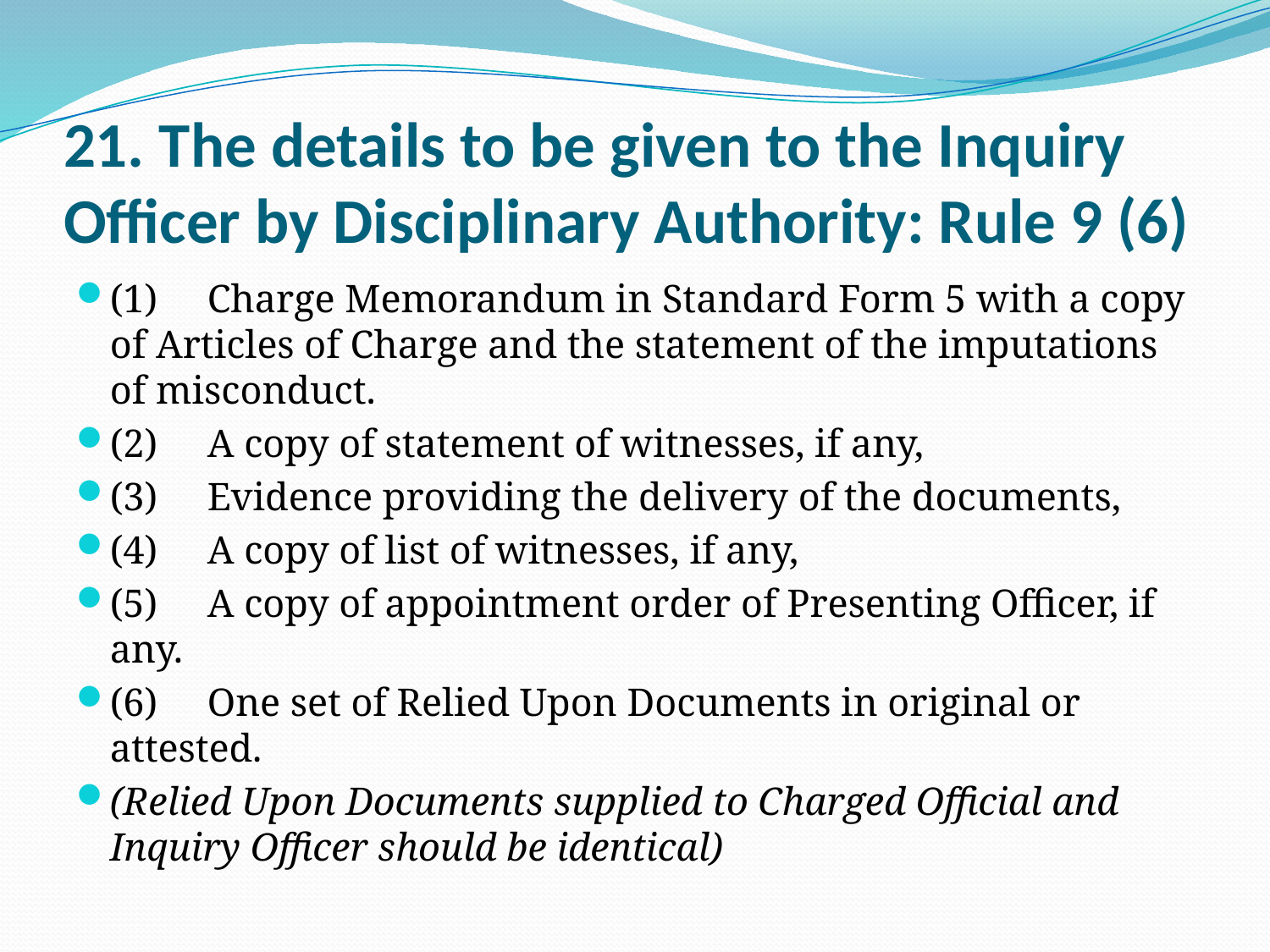

# 21. The details to be given to the Inquiry Officer by Disciplinary Authority: Rule 9 (6)
(1)     Charge Memorandum in Standard Form 5 with a copy of Articles of Charge and the statement of the imputations of misconduct.
(2)     A copy of statement of witnesses, if any,
(3)     Evidence providing the delivery of the documents,
(4)     A copy of list of witnesses, if any,
(5)     A copy of appointment order of Presenting Officer, if any.
(6)     One set of Relied Upon Documents in original or attested.
(Relied Upon Documents supplied to Charged Official and Inquiry Officer should be identical)